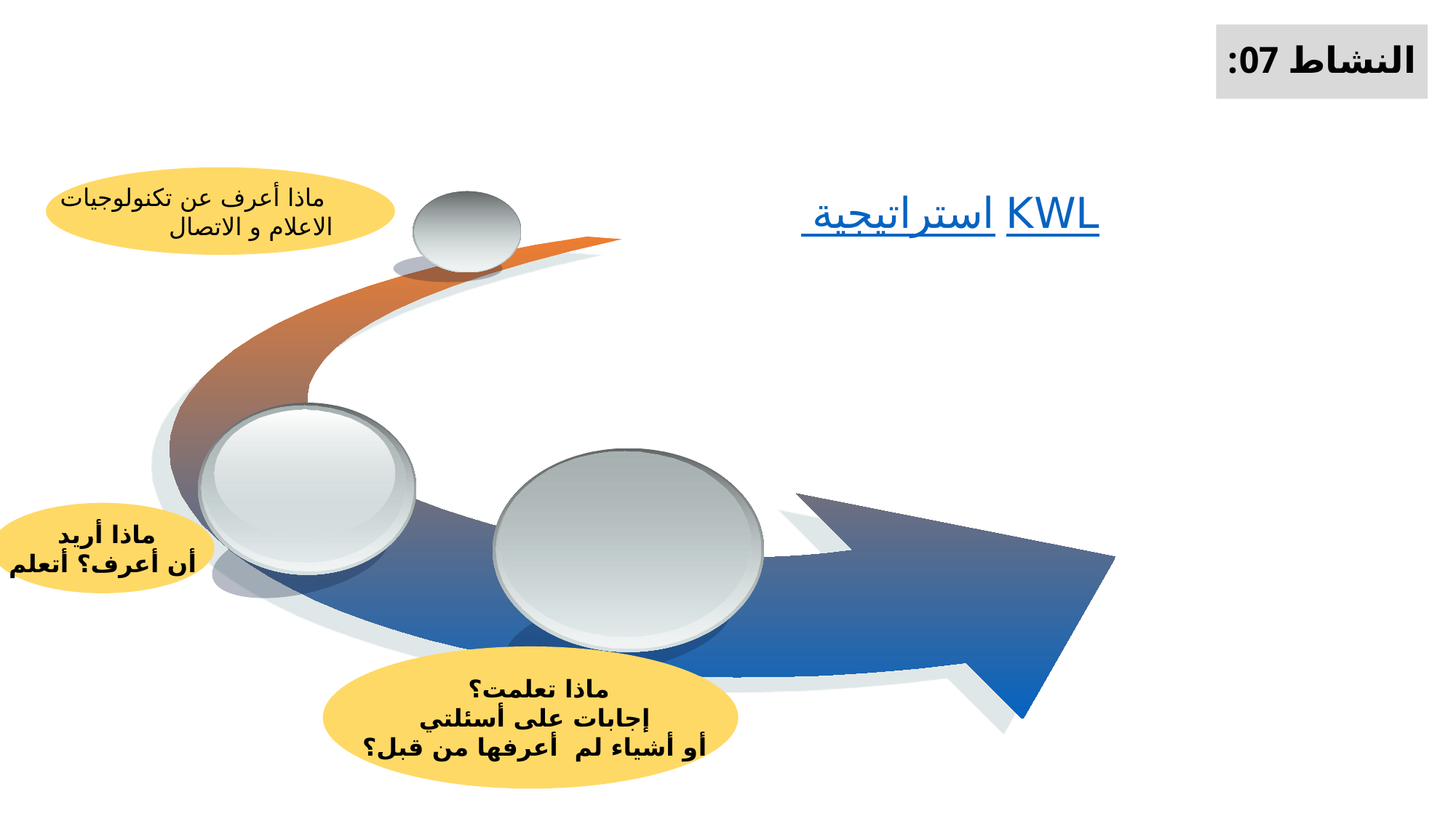

النشاط 07:
ماذا أعرف عن تكنولوجيات
الاعلام و الاتصال
 استراتيجية KWL

ماذا أريد
أن أعرف؟ أتعلم

ماذا تعلمت؟
إجابات على أسئلتي
أو أشياء لم  أعرفها من قبل؟
18